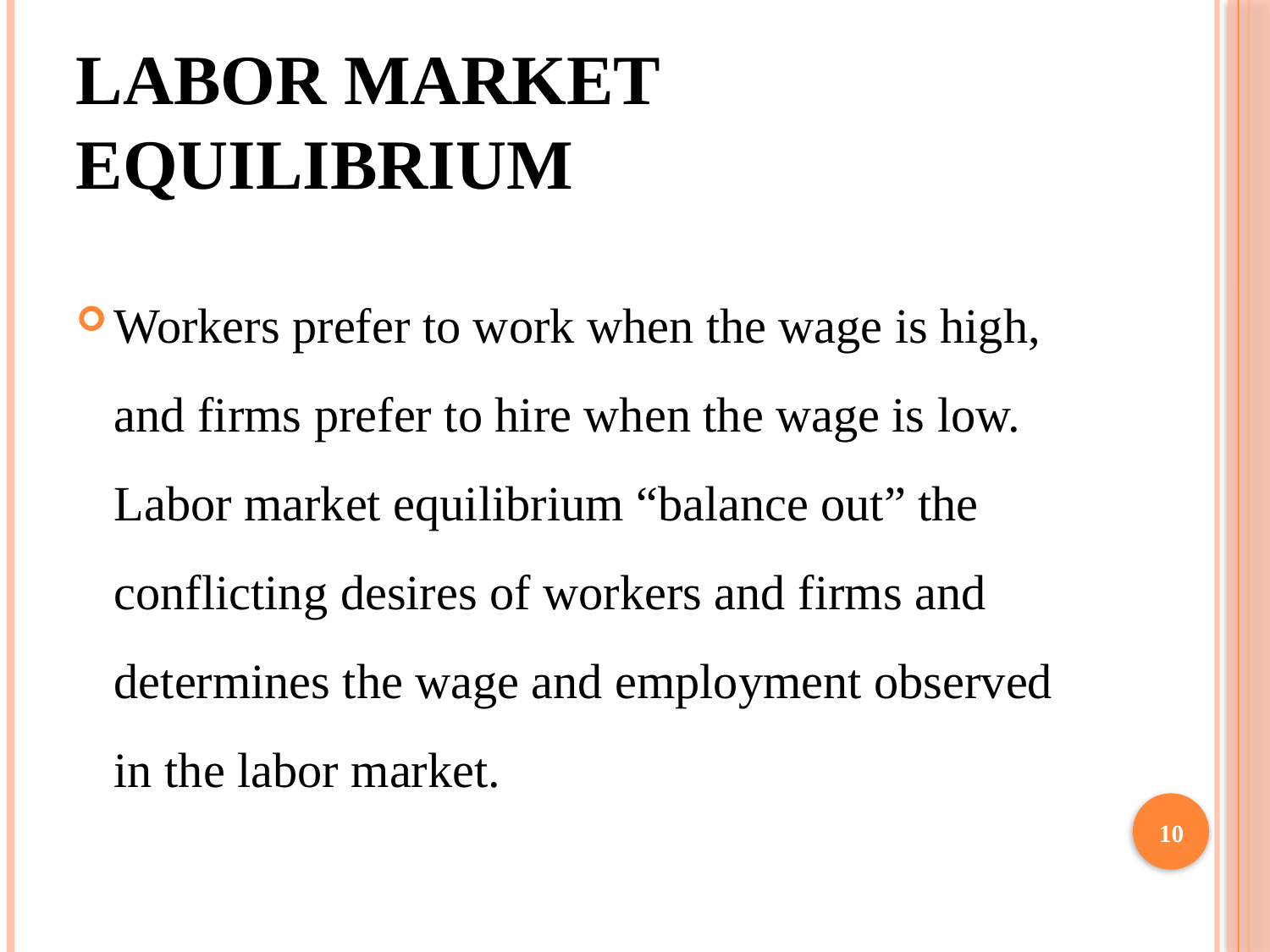

# Labor Market Equilibrium
Workers prefer to work when the wage is high, and firms prefer to hire when the wage is low.  Labor market equilibrium “balance out” the conflicting desires of workers and firms and determines the wage and employment observed in the labor market.
10